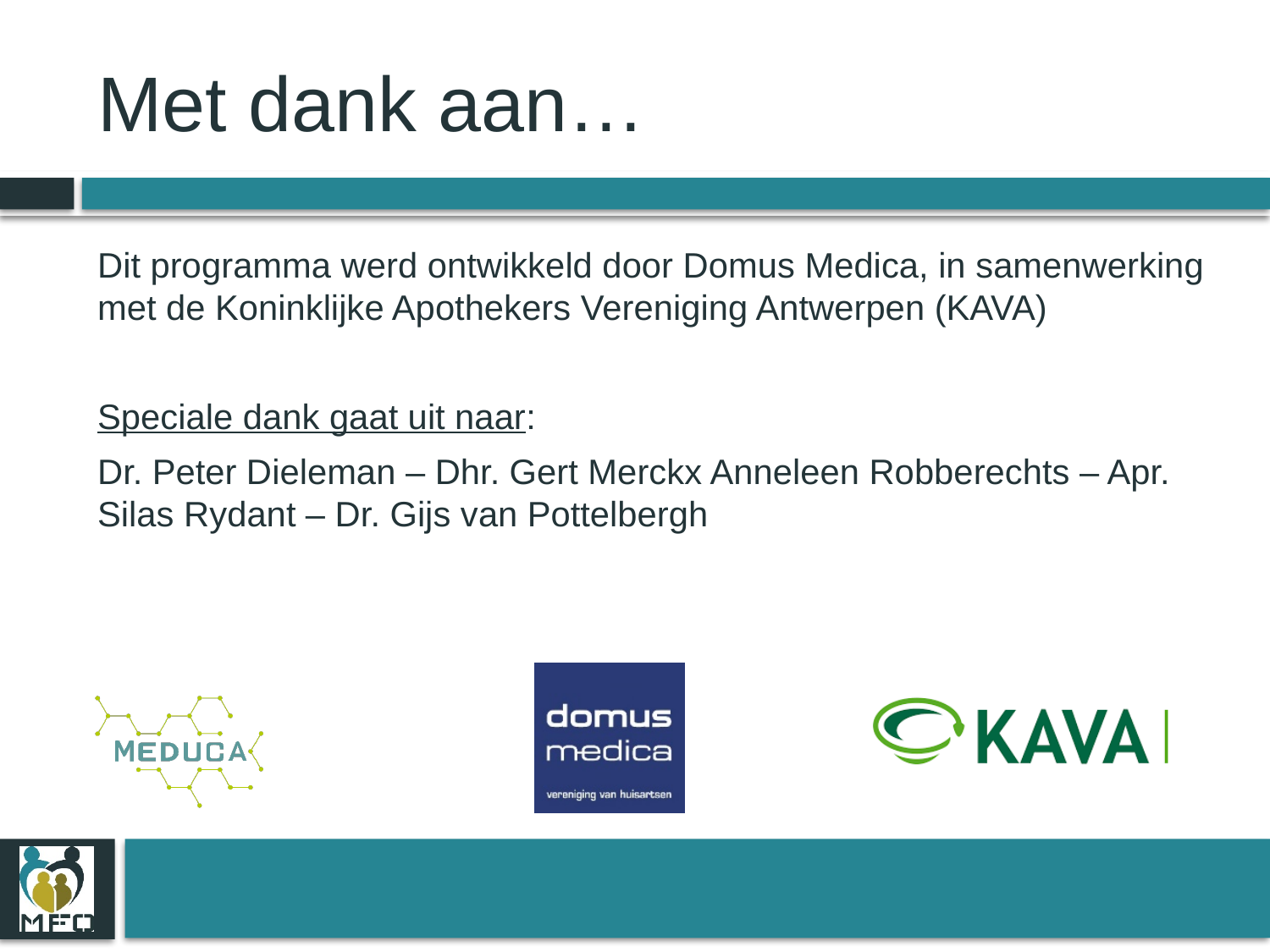

# Met dank aan…
Dit programma werd ontwikkeld door Domus Medica, in samenwerking met de Koninklijke Apothekers Vereniging Antwerpen (KAVA)

Speciale dank gaat uit naar:
Dr. Peter Dieleman – Dhr. Gert Merckx Anneleen Robberechts – Apr. Silas Rydant – Dr. Gijs van Pottelbergh